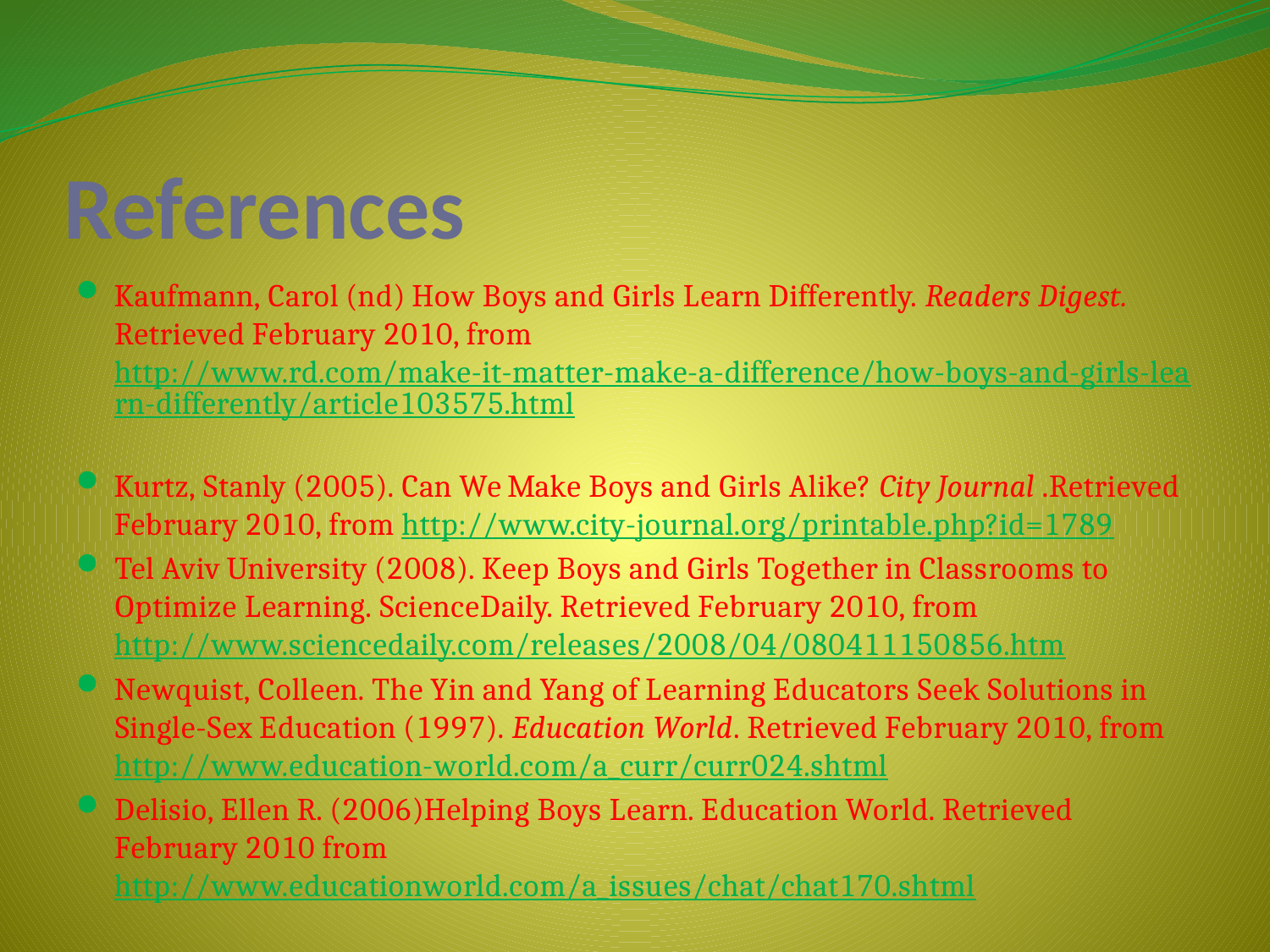

# References
Kaufmann, Carol (nd) How Boys and Girls Learn Differently. Readers Digest. Retrieved February 2010, from http://www.rd.com/make-it-matter-make-a-difference/how-boys-and-girls-learn-differently/article103575.html
Kurtz, Stanly (2005). Can We Make Boys and Girls Alike? City Journal .Retrieved February 2010, from http://www.city-journal.org/printable.php?id=1789
Tel Aviv University (2008). Keep Boys and Girls Together in Classrooms to Optimize Learning. ScienceDaily. Retrieved February 2010, from http://www.sciencedaily.com/releases/2008/04/080411150856.htm
Newquist, Colleen. The Yin and Yang of Learning Educators Seek Solutions in Single-Sex Education (1997). Education World. Retrieved February 2010, from http://www.education-world.com/a_curr/curr024.shtml
Delisio, Ellen R. (2006)Helping Boys Learn. Education World. Retrieved February 2010 from http://www.educationworld.com/a_issues/chat/chat170.shtml